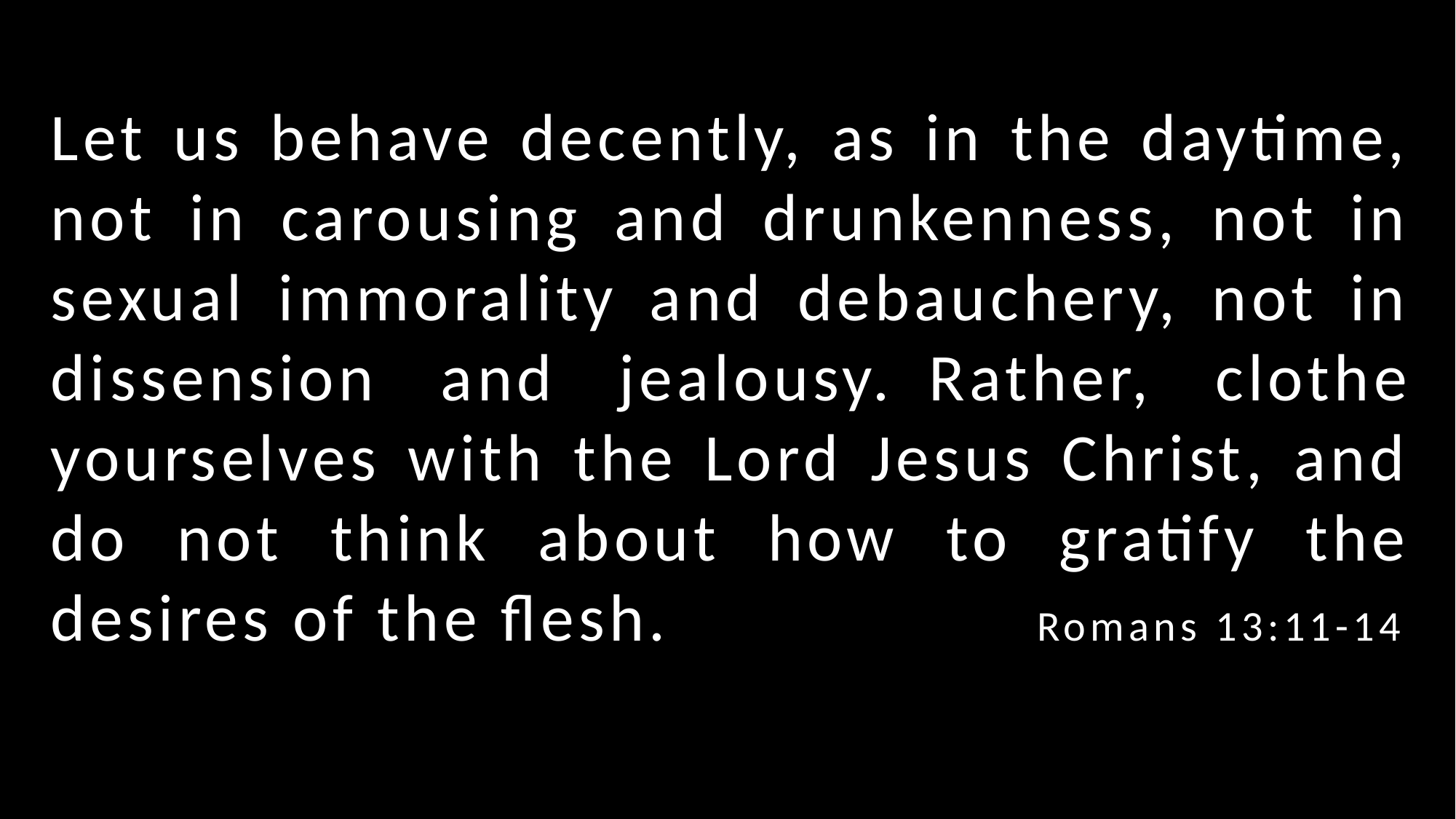

Let us behave decently, as in the daytime, not in carousing and drunkenness, not in sexual immorality and debauchery, not in dissension and jealousy.  Rather, clothe yourselves with the Lord Jesus Christ, and do not think about how to gratify the desires of the flesh. 			        Romans 13:11-14